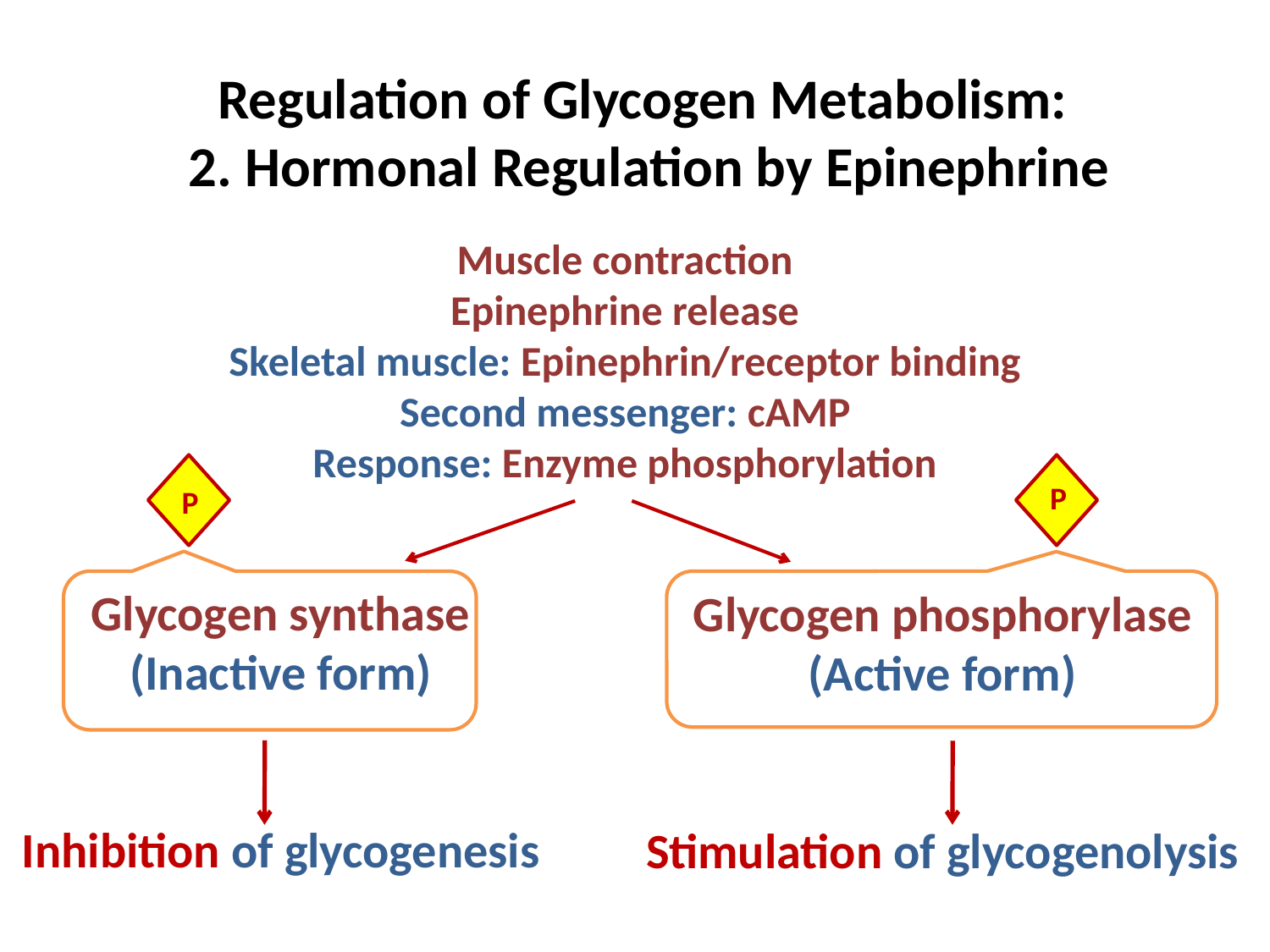

Regulation of Glycogen Metabolism:
 2. Hormonal Regulation by Epinephrine
Muscle contraction
Epinephrine release
Skeletal muscle: Epinephrin/receptor binding
Second messenger: cAMP
Response: Enzyme phosphorylation

P

P

Glycogen synthase
(Inactive form)

Inhibition of glycogenesis
Glycogen phosphorylase
(Active form)

Stimulation of glycogenolysis